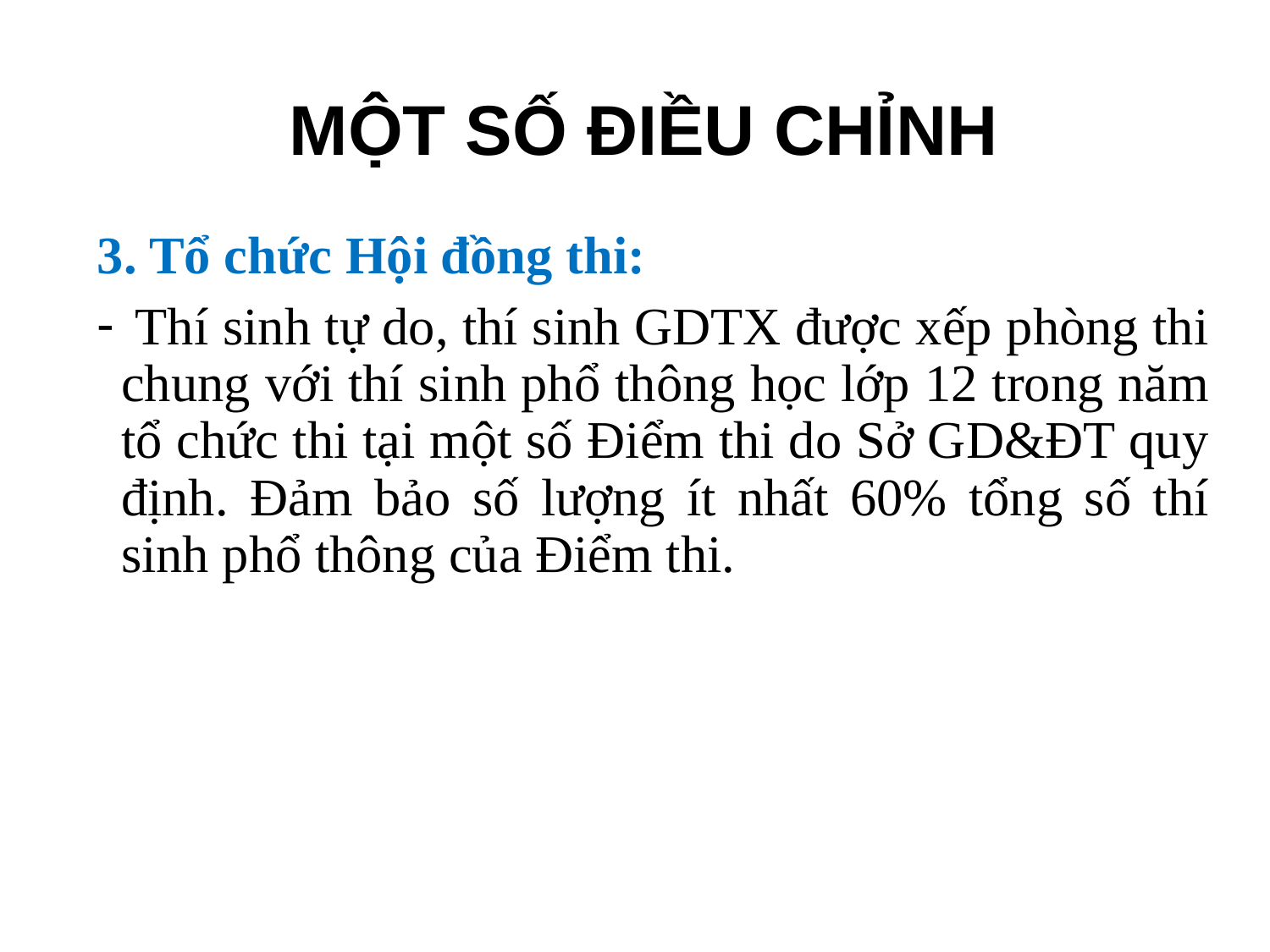

# MỘT SỐ ĐIỀU CHỈNH
3. Tổ chức Hội đồng thi:
 Thí sinh tự do, thí sinh GDTX được xếp phòng thi chung với thí sinh phổ thông học lớp 12 trong năm tổ chức thi tại một số Điểm thi do Sở GD&ĐT quy định. Đảm bảo số lượng ít nhất 60% tổng số thí sinh phổ thông của Điểm thi.